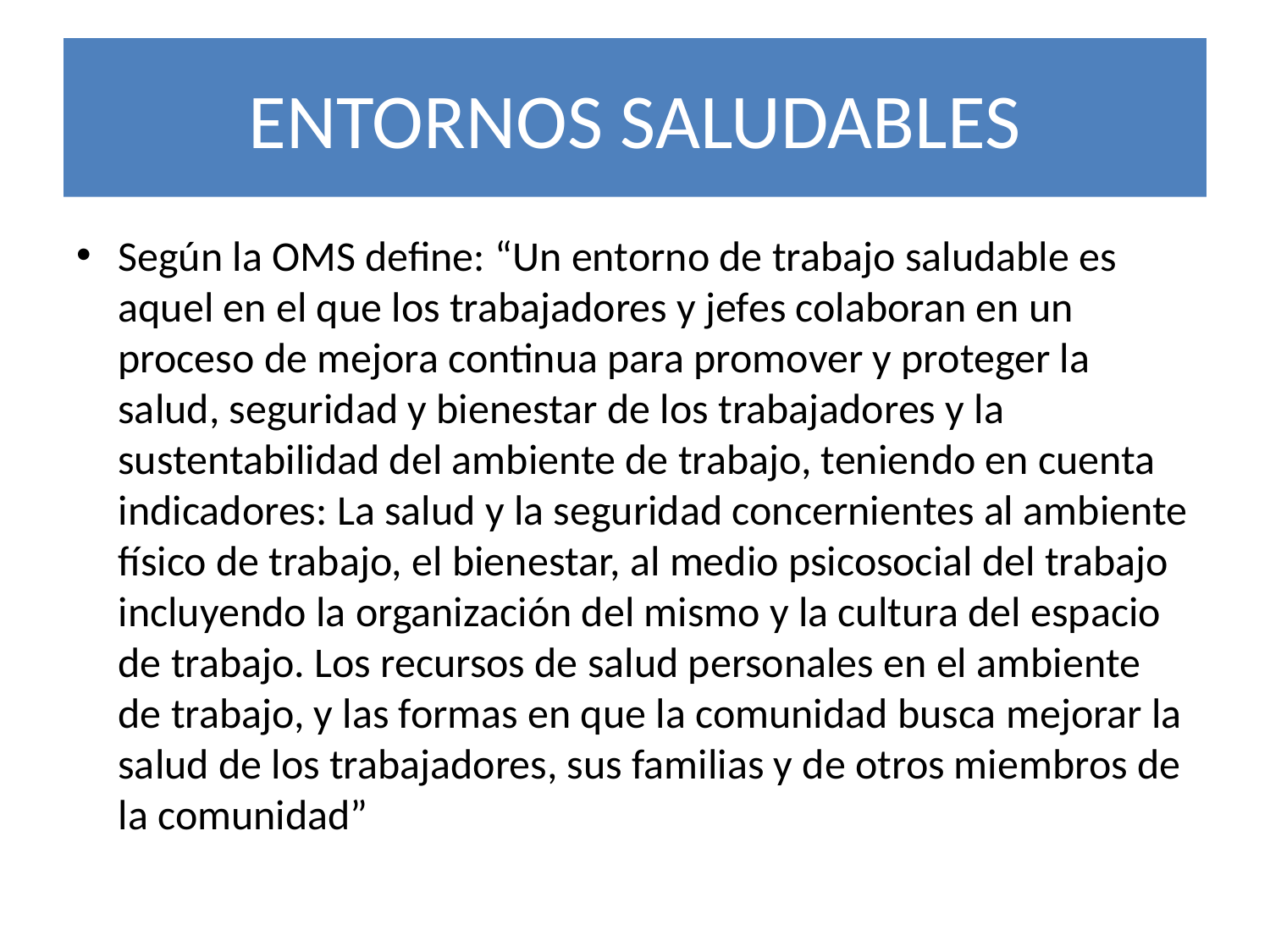

# ENTORNOS SALUDABLES
Según la OMS define: “Un entorno de trabajo saludable es aquel en el que los trabajadores y jefes colaboran en un proceso de mejora continua para promover y proteger la salud, seguridad y bienestar de los trabajadores y la sustentabilidad del ambiente de trabajo, teniendo en cuenta indicadores: La salud y la seguridad concernientes al ambiente físico de trabajo, el bienestar, al medio psicosocial del trabajo incluyendo la organización del mismo y la cultura del espacio de trabajo. Los recursos de salud personales en el ambiente de trabajo, y las formas en que la comunidad busca mejorar la salud de los trabajadores, sus familias y de otros miembros de la comunidad”